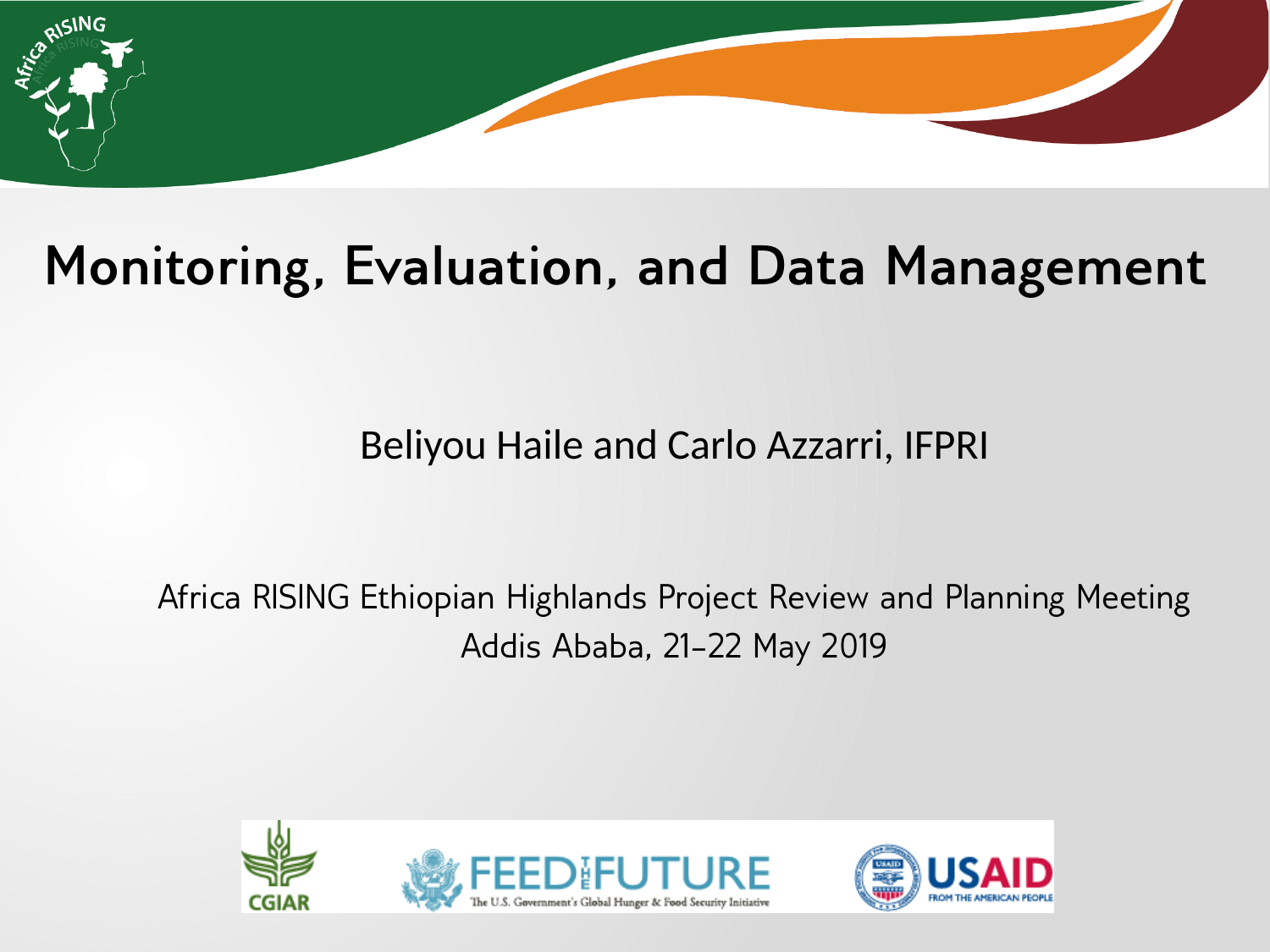

Monitoring, Evaluation, and Data Management

Beliyou Haile and Carlo Azzarri, IFPRI

Africa RISING Ethiopian Highlands Project Review and Planning Meeting
Addis Ababa, 21–22 May 2019